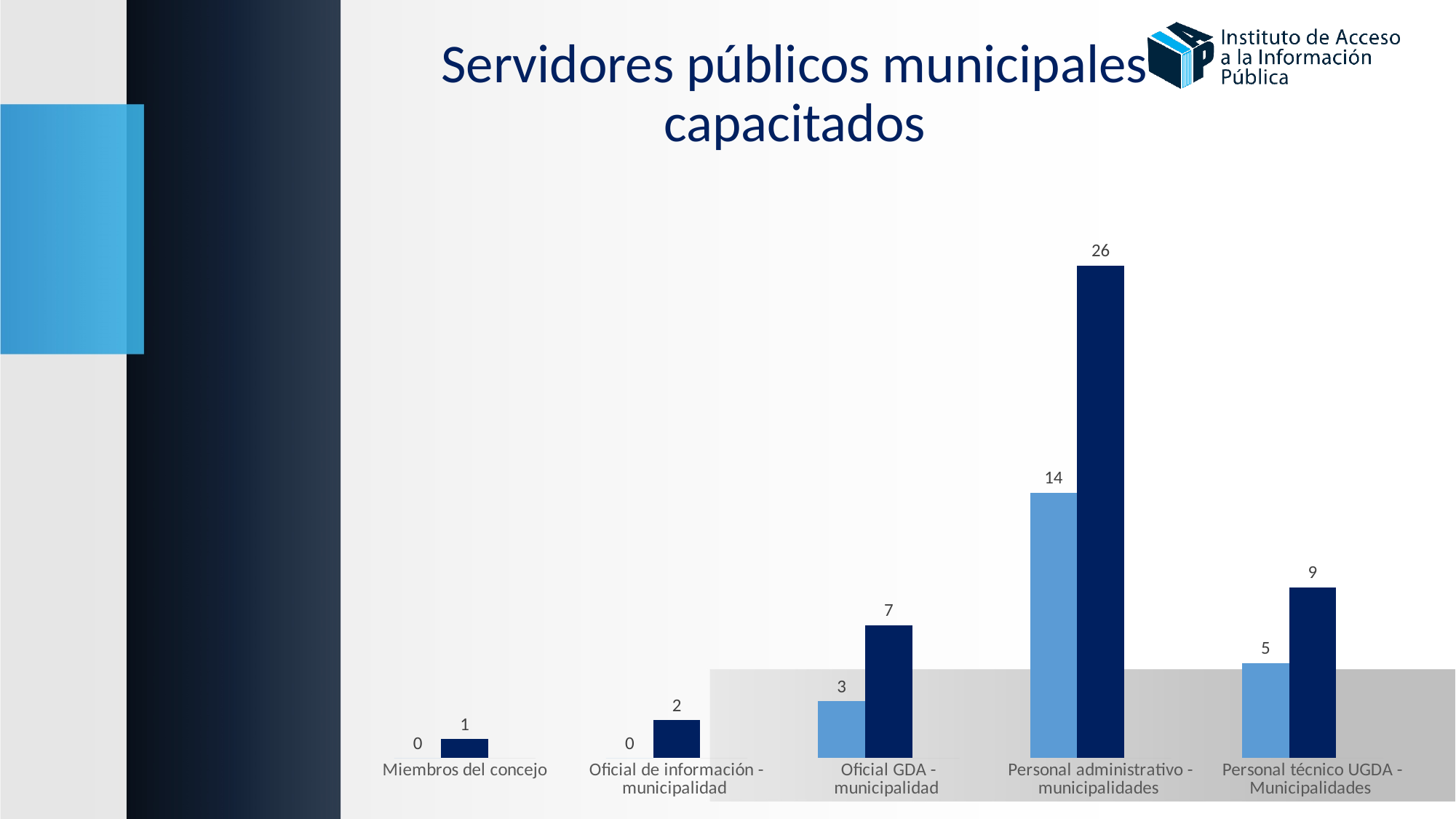

Servidores públicos municipales capacitados

### Chart

| Category | Hombres | Mujeres | N/D |
|---|---|---|---|
| Miembros del concejo | 0.0 | 1.0 | 0.0 |
| Oficial de información - municipalidad  | 0.0 | 2.0 | 0.0 |
| Oficial GDA - municipalidad  | 3.0 | 7.0 | 0.0 |
| Personal administrativo - municipalidades  | 14.0 | 26.0 | 0.0 |
| Personal técnico UGDA - Municipalidades  | 5.0 | 9.0 | 0.0 |